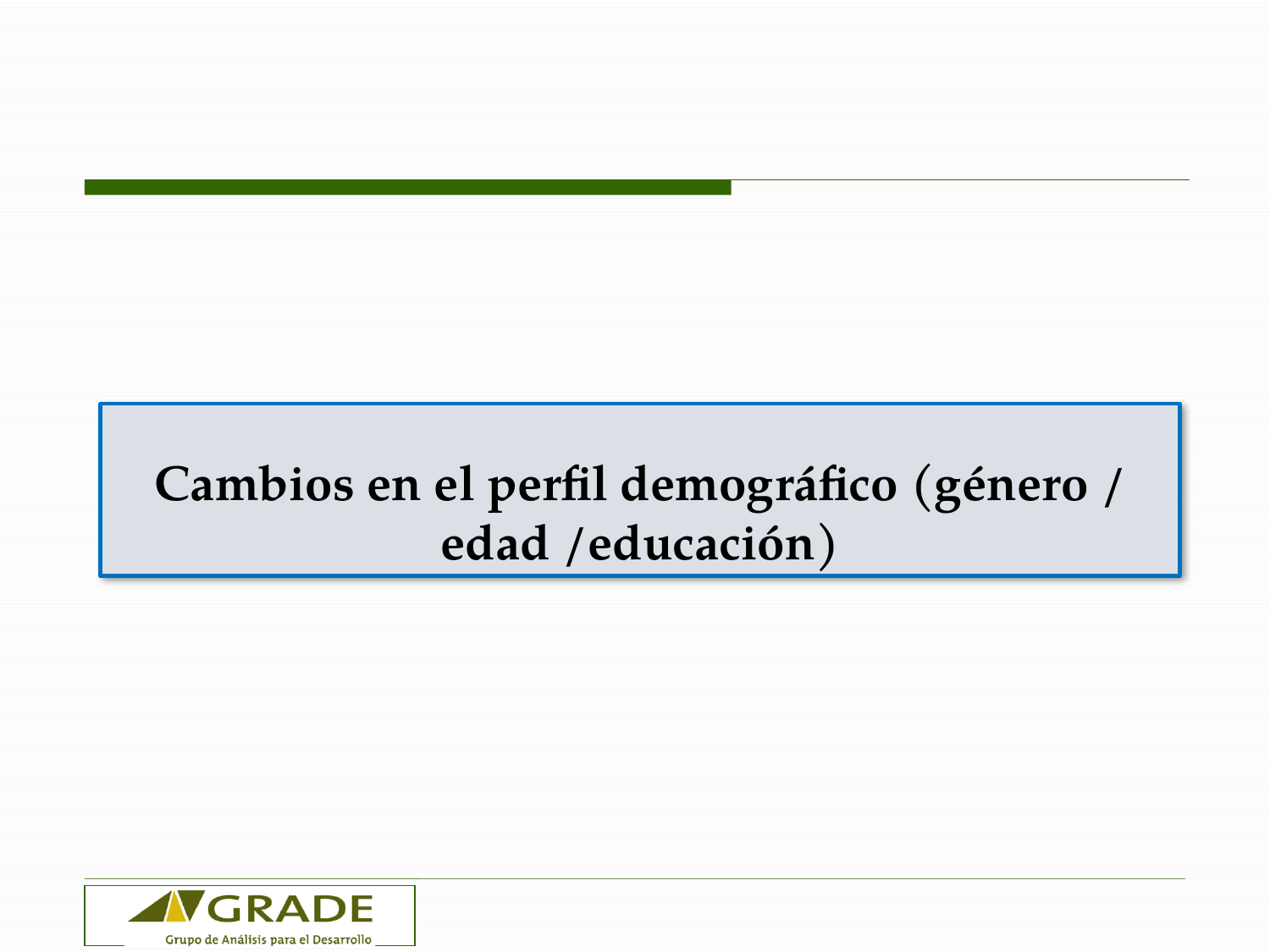

Cambios en el perfil demográfico (género / edad /educación)